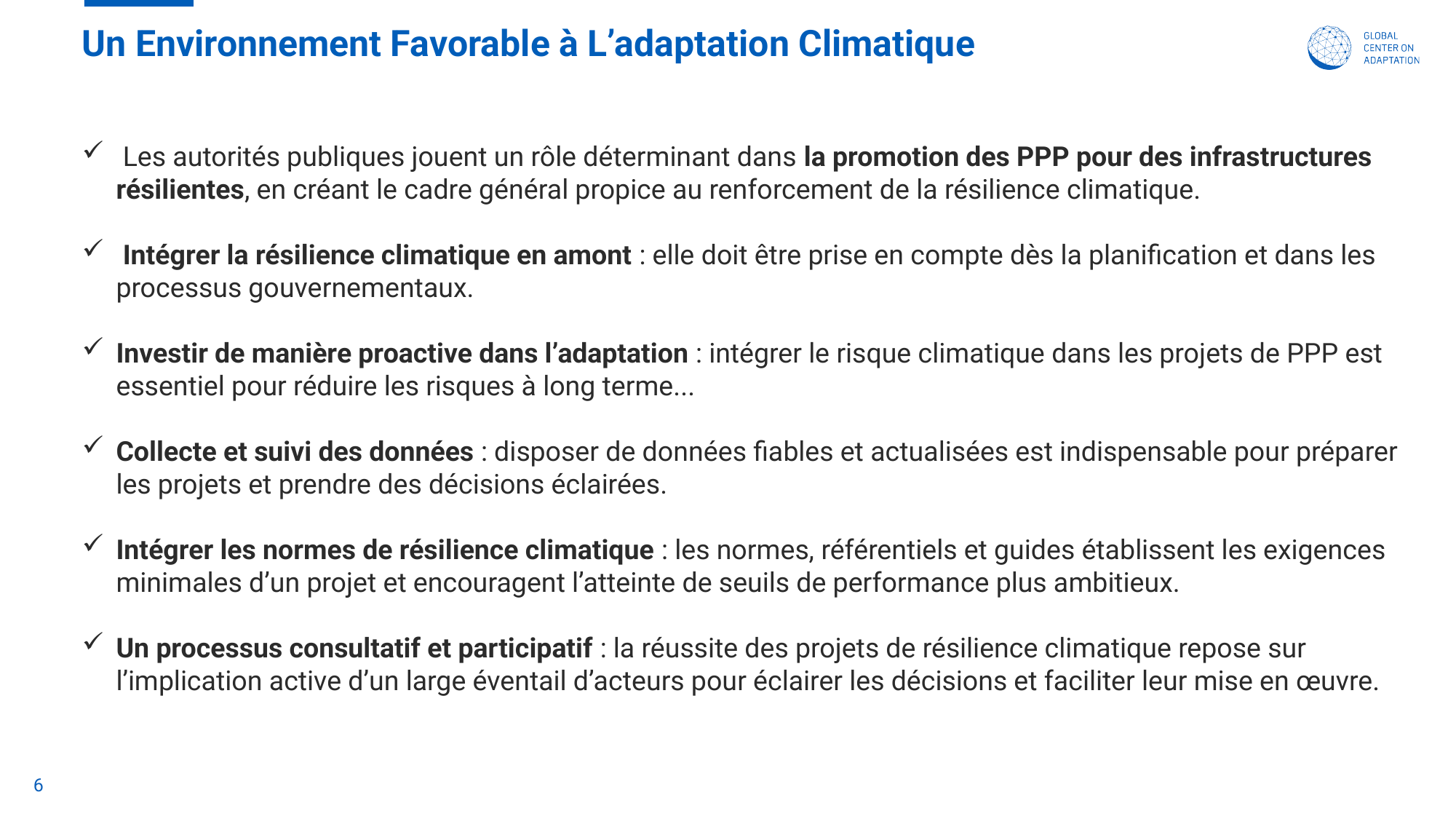

# Un Environnement Favorable à L’adaptation Climatique

 Les autorités publiques jouent un rôle déterminant dans la promotion des PPP pour des infrastructures résilientes, en créant le cadre général propice au renforcement de la résilience climatique.

 Intégrer la résilience climatique en amont : elle doit être prise en compte dès la planification et dans les processus gouvernementaux.

Investir de manière proactive dans l’adaptation : intégrer le risque climatique dans les projets de PPP est essentiel pour réduire les risques à long terme...

Collecte et suivi des données : disposer de données fiables et actualisées est indispensable pour préparer les projets et prendre des décisions éclairées.

Intégrer les normes de résilience climatique : les normes, référentiels et guides établissent les exigences minimales d’un projet et encouragent l’atteinte de seuils de performance plus ambitieux.

Un processus consultatif et participatif : la réussite des projets de résilience climatique repose sur l’implication active d’un large éventail d’acteurs pour éclairer les décisions et faciliter leur mise en œuvre.